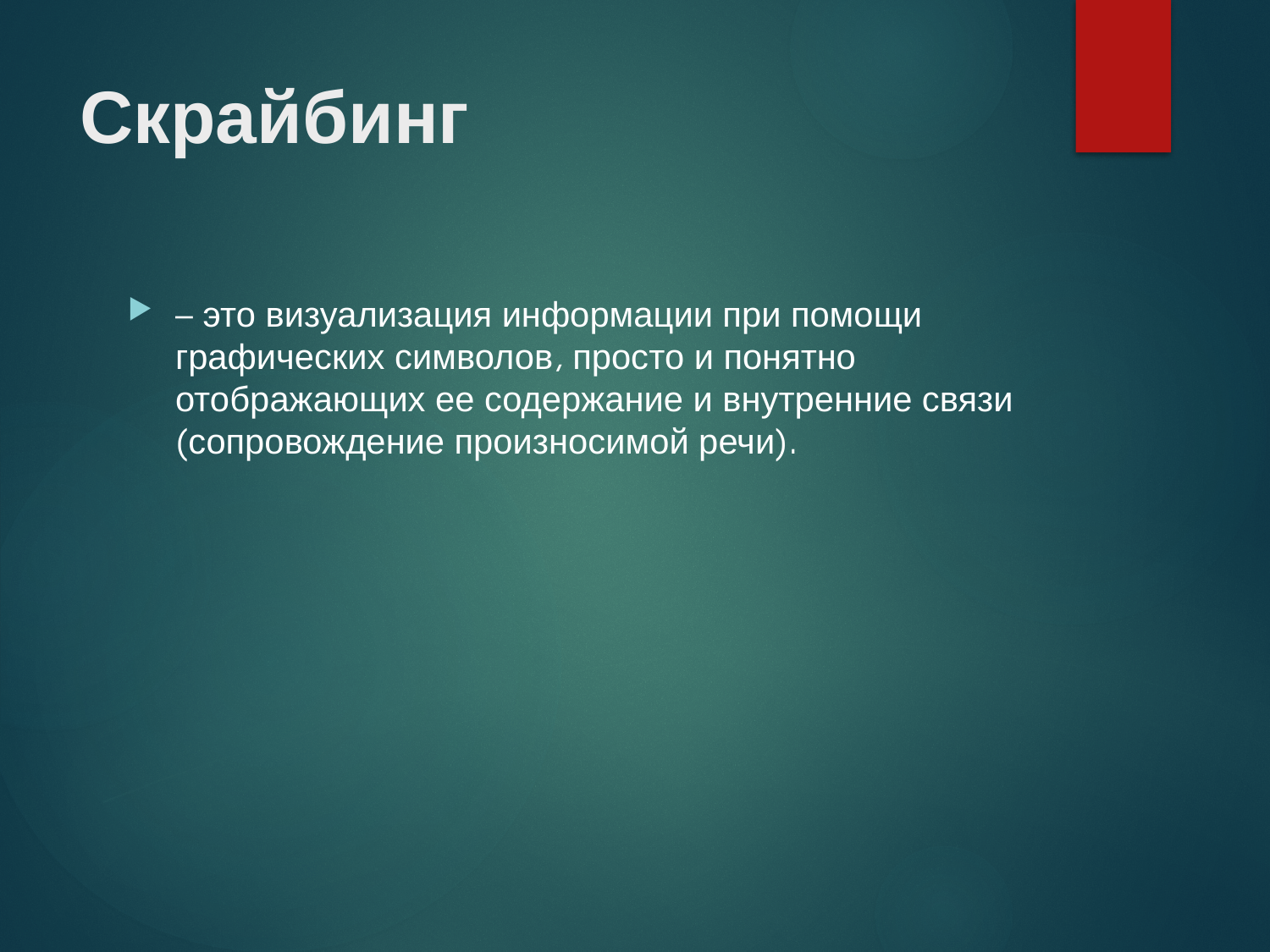

# Скрайбинг
– это визуализация информации при помощи графических символов, просто и понятно отображающих ее содержание и внутренние связи (сопровождение произносимой речи).